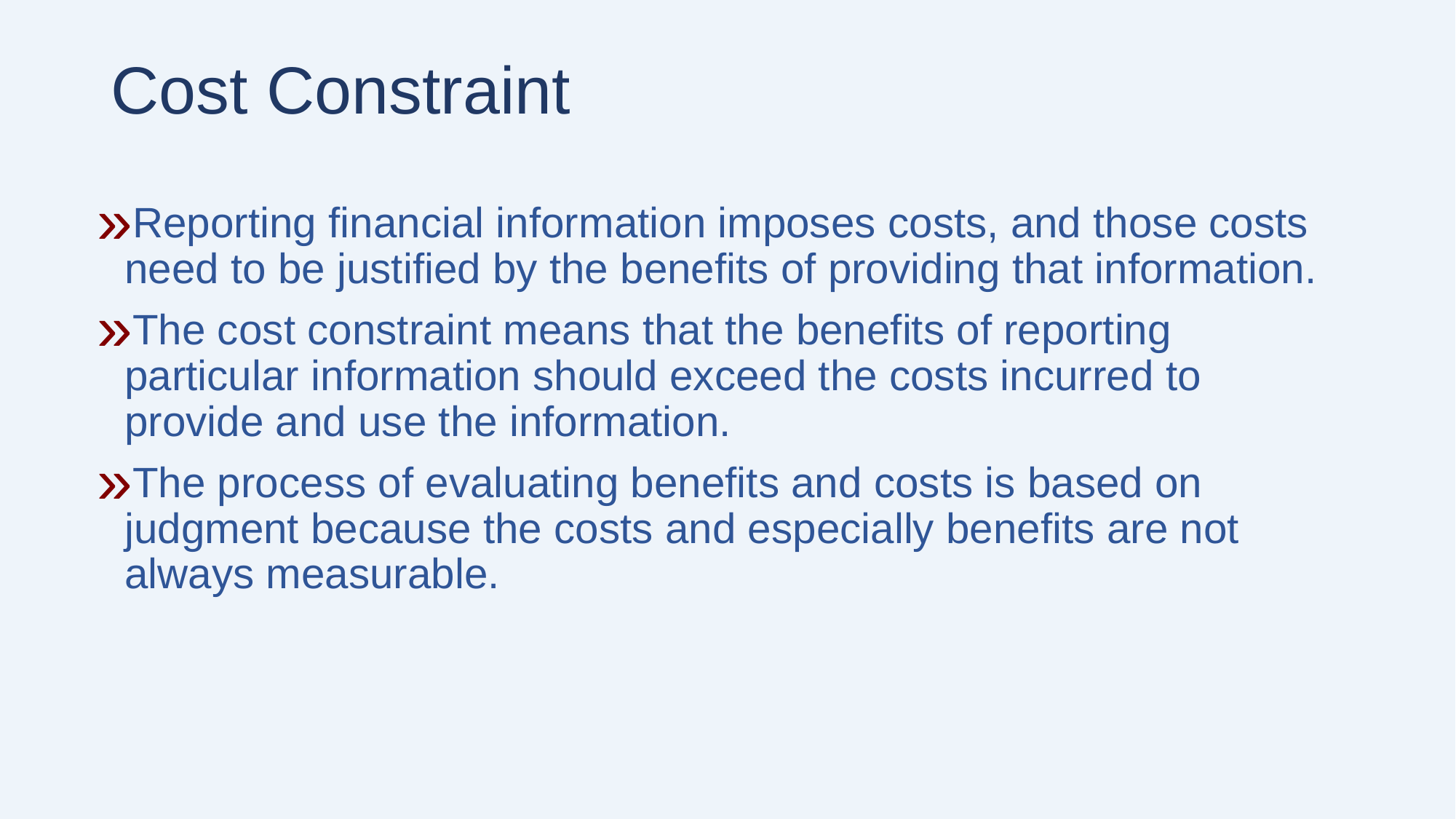

# Cost Constraint
Reporting financial information imposes costs, and those costs need to be justified by the benefits of providing that information.
The cost constraint means that the benefits of reporting particular information should exceed the costs incurred to provide and use the information.
The process of evaluating benefits and costs is based on judgment because the costs and especially benefits are not always measurable.

26